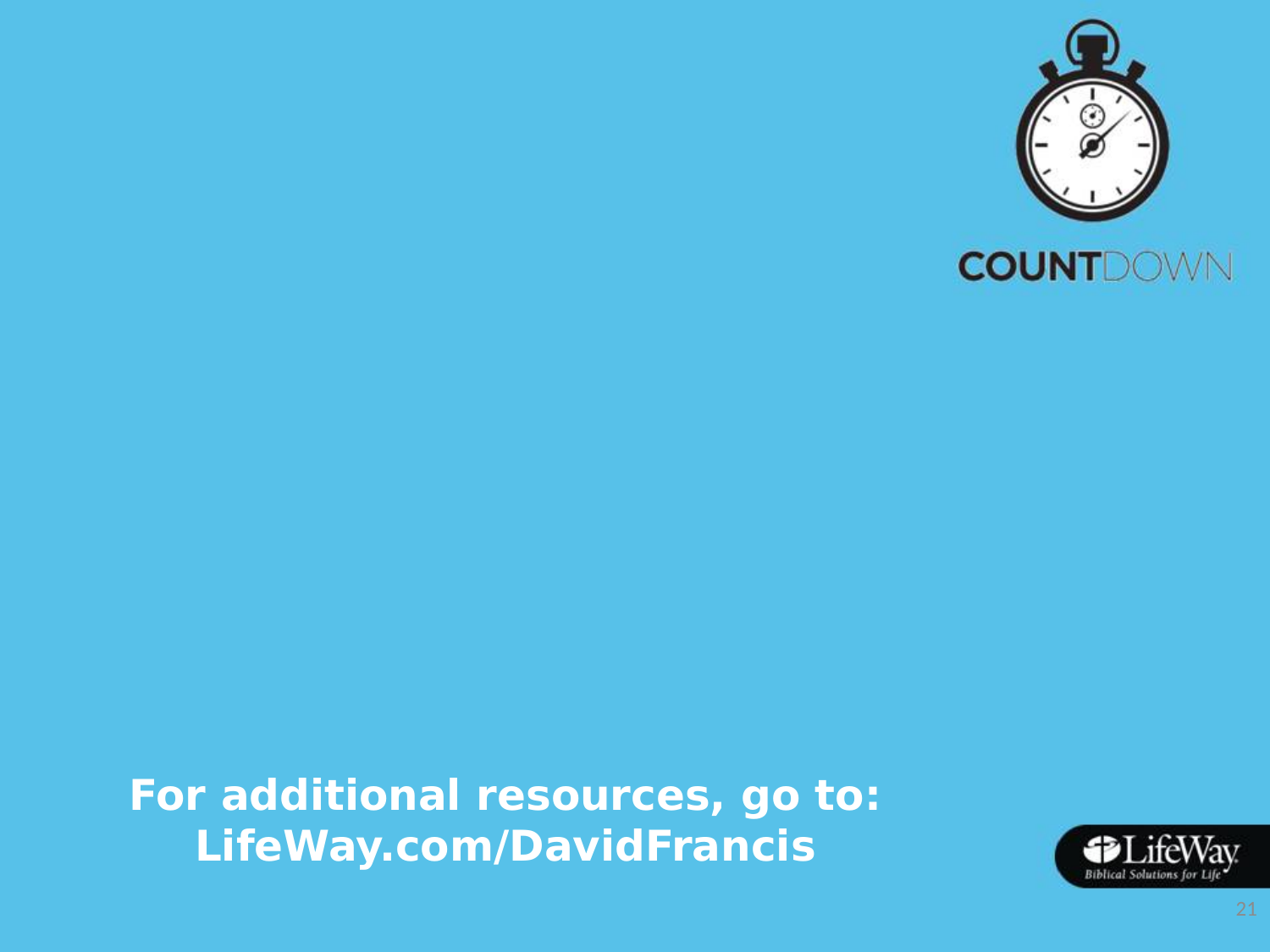

For additional resources, go to:
LifeWay.com/DavidFrancis
21